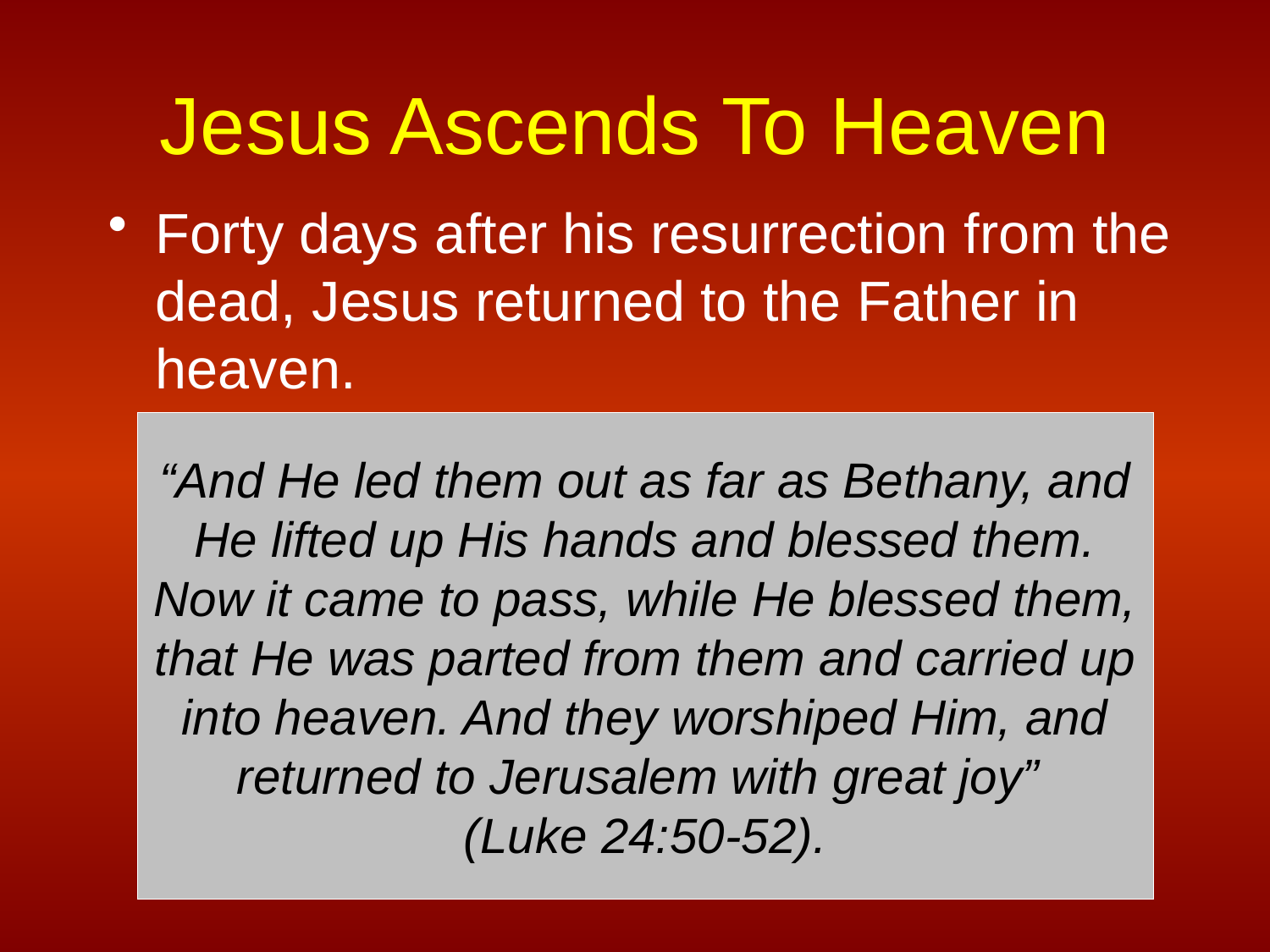

# Jesus Ascends To Heaven
Forty days after his resurrection from the dead, Jesus returned to the Father in heaven.
“And He led them out as far as Bethany, and He lifted up His hands and blessed them. Now it came to pass, while He blessed them, that He was parted from them and carried up into heaven. And they worshiped Him, and returned to Jerusalem with great joy”
(Luke 24:50-52).